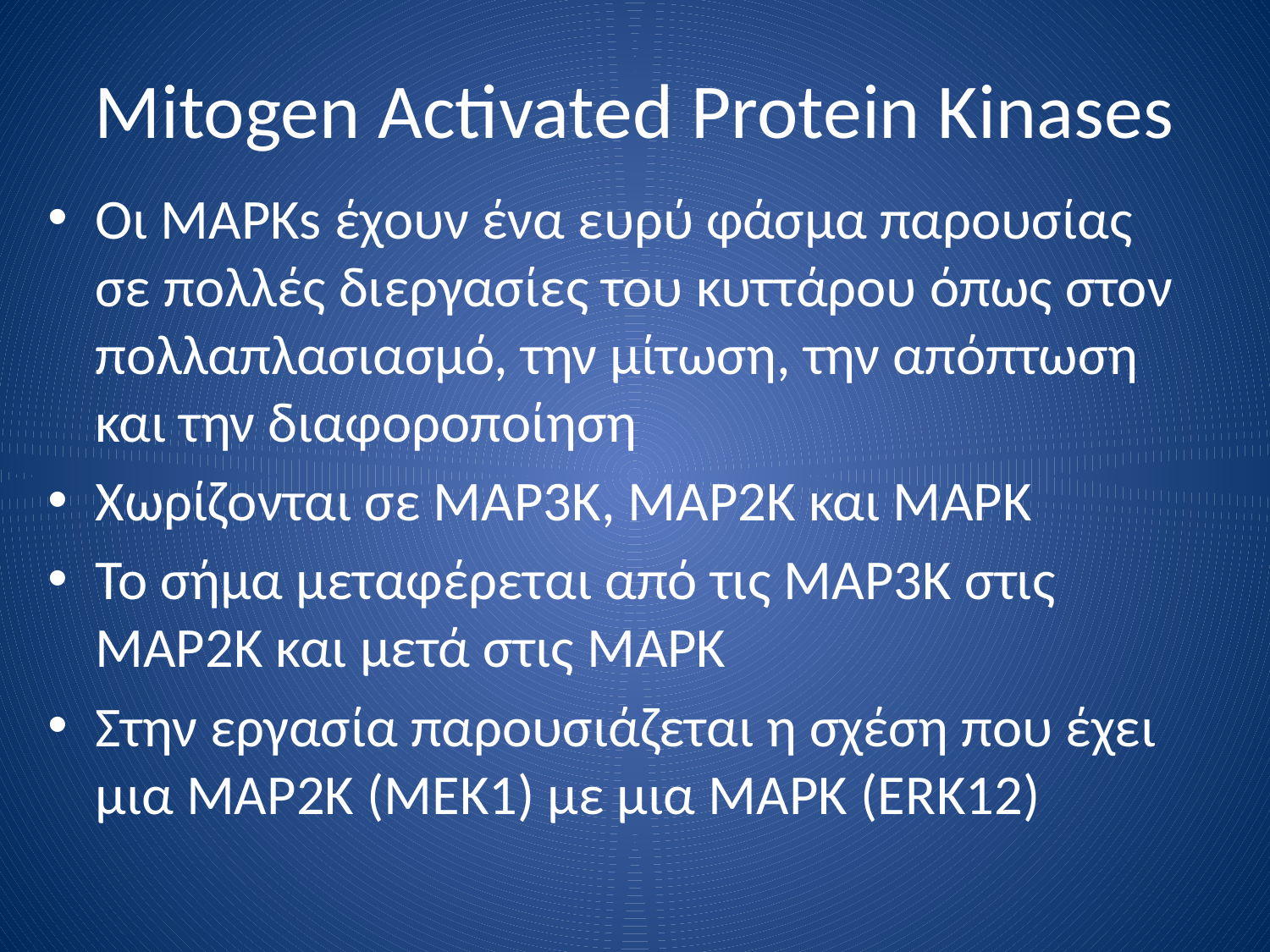

# Mitogen Activated Protein Kinases
Οι MAPKs έχουν ένα ευρύ φάσμα παρουσίας σε πολλές διεργασίες του κυττάρου όπως στον πολλαπλασιασμό, την μίτωση, την απόπτωση και την διαφοροποίηση
Χωρίζονται σε ΜΑΡ3Κ, ΜΑΡ2Κ και ΜΑΡΚ
Το σήμα μεταφέρεται από τις ΜΑΡ3Κ στις ΜΑΡ2Κ και μετά στις ΜΑΡΚ
Στην εργασία παρουσιάζεται η σχέση που έχει μια ΜΑΡ2Κ (ΜΕΚ1) με μια ΜΑΡΚ (ΕRΚ12)